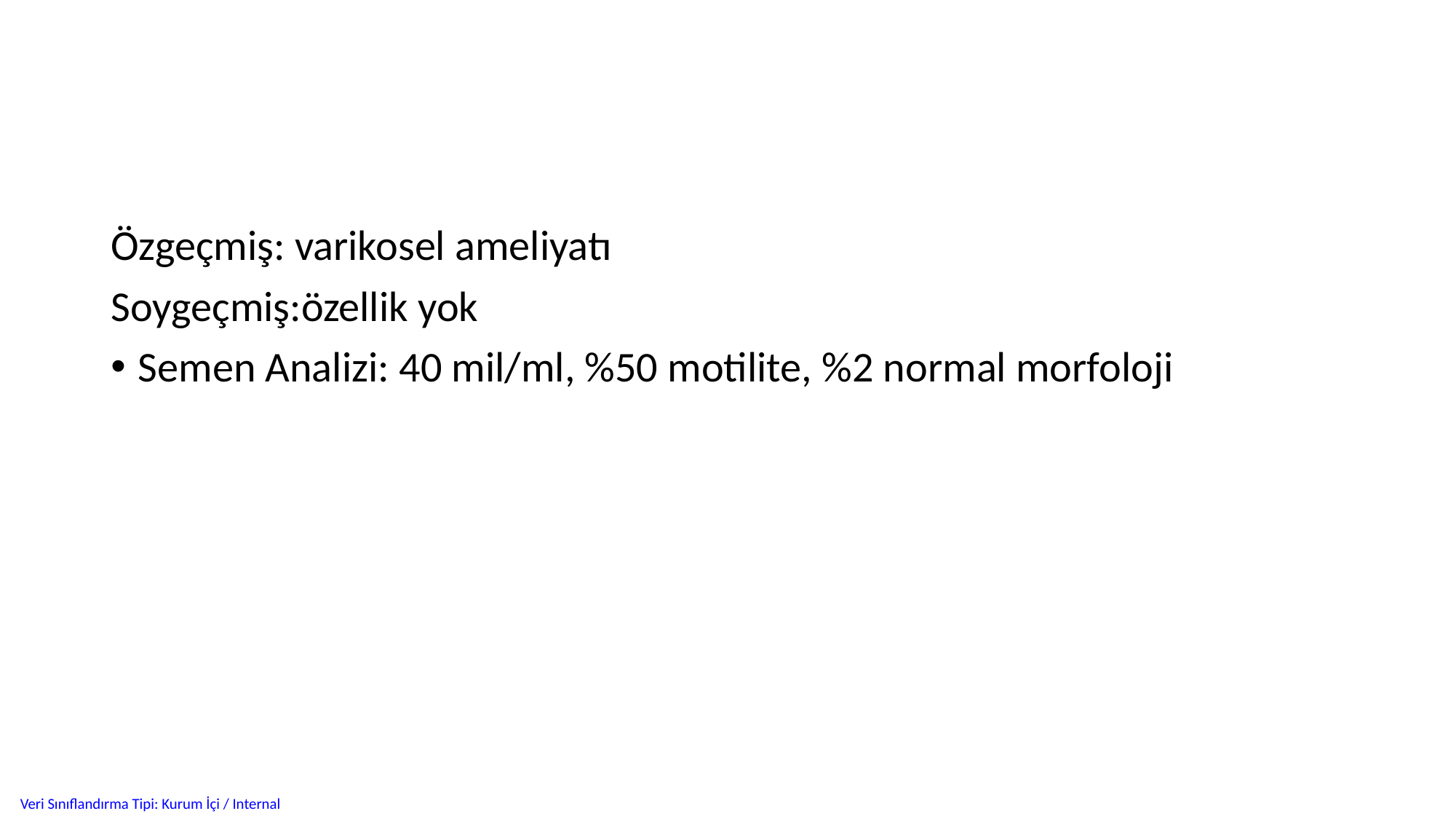

#
Özgeçmiş: varikosel ameliyatı
Soygeçmiş:özellik yok
Semen Analizi: 40 mil/ml, %50 motilite, %2 normal morfoloji